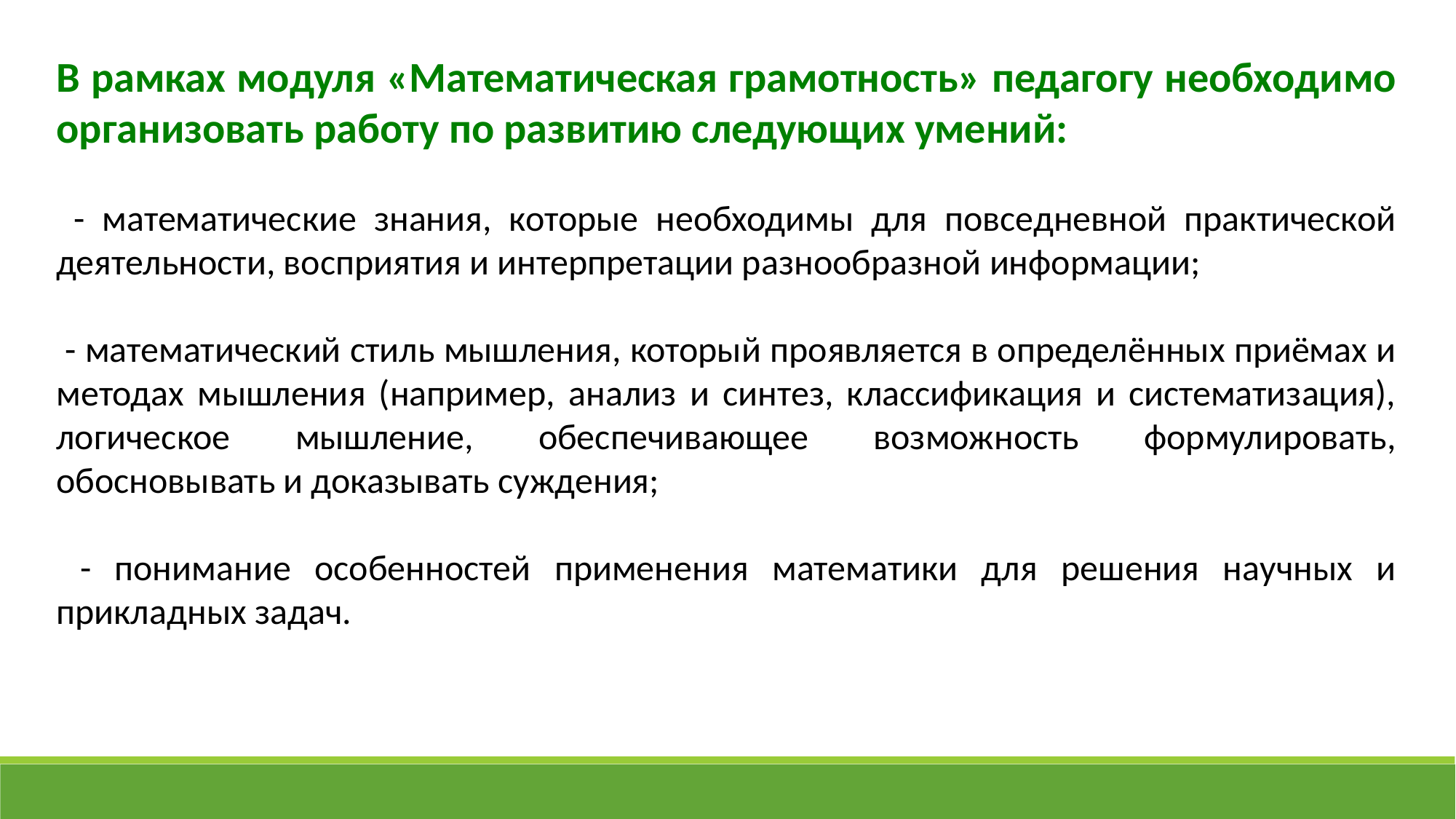

В рамках модуля «Математическая грамотность» педагогу необходимо организовать работу по развитию следующих умений:

 - математические знания, которые необходимы для повседневной практической деятельности, восприятия и интерпретации разнообразной информации;

 - математический стиль мышления, который проявляется в определённых приёмах и методах мышления (например, анализ и синтез, классификация и систематизация), логическое мышление, обеспечивающее возможность формулировать, обосновывать и доказывать суждения;

 - понимание особенностей применения математики для решения научных и прикладных задач.